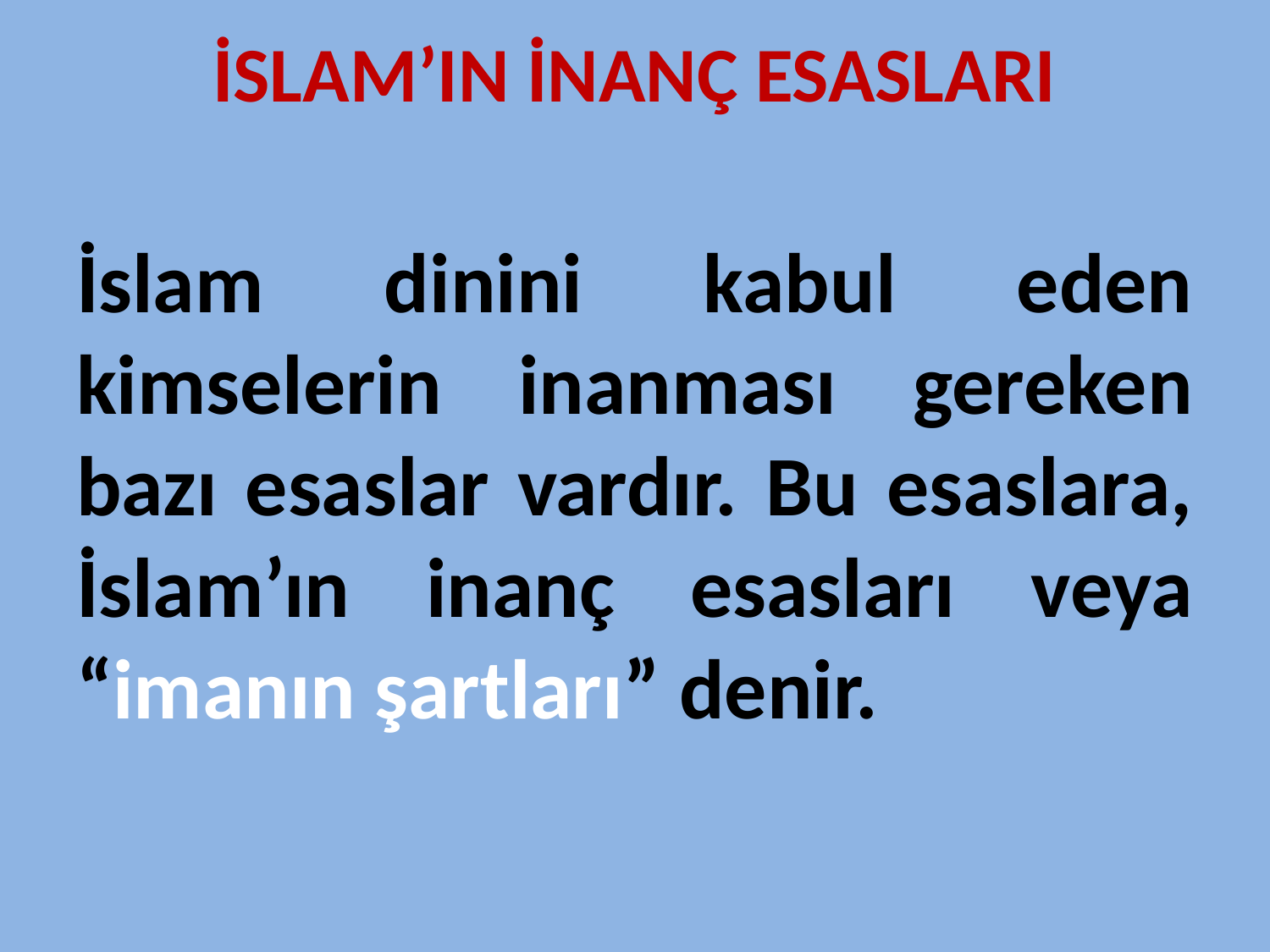

# İSLAM’IN İNANÇ ESASLARI
İslam dinini kabul eden kimselerin inanması gereken bazı esaslar vardır. Bu esaslara, İslam’ın inanç esasları veya “imanın şartları” denir.